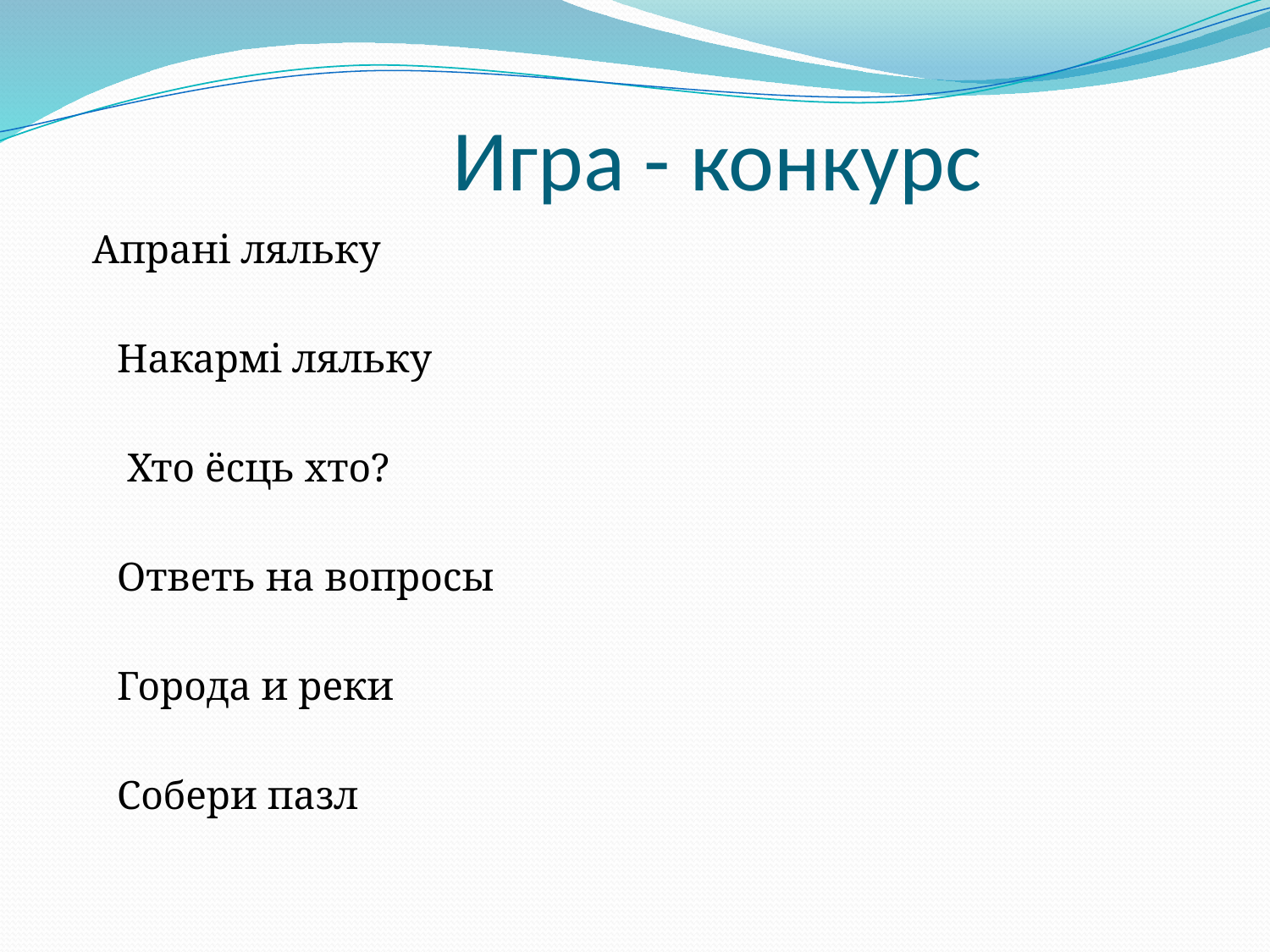

# Игра - конкурс
 Апранi ляльку

		Накармi ляльку

  			 Хто ёсць хто?

				Ответь на вопросы

					Города и реки

   						Собери пазл